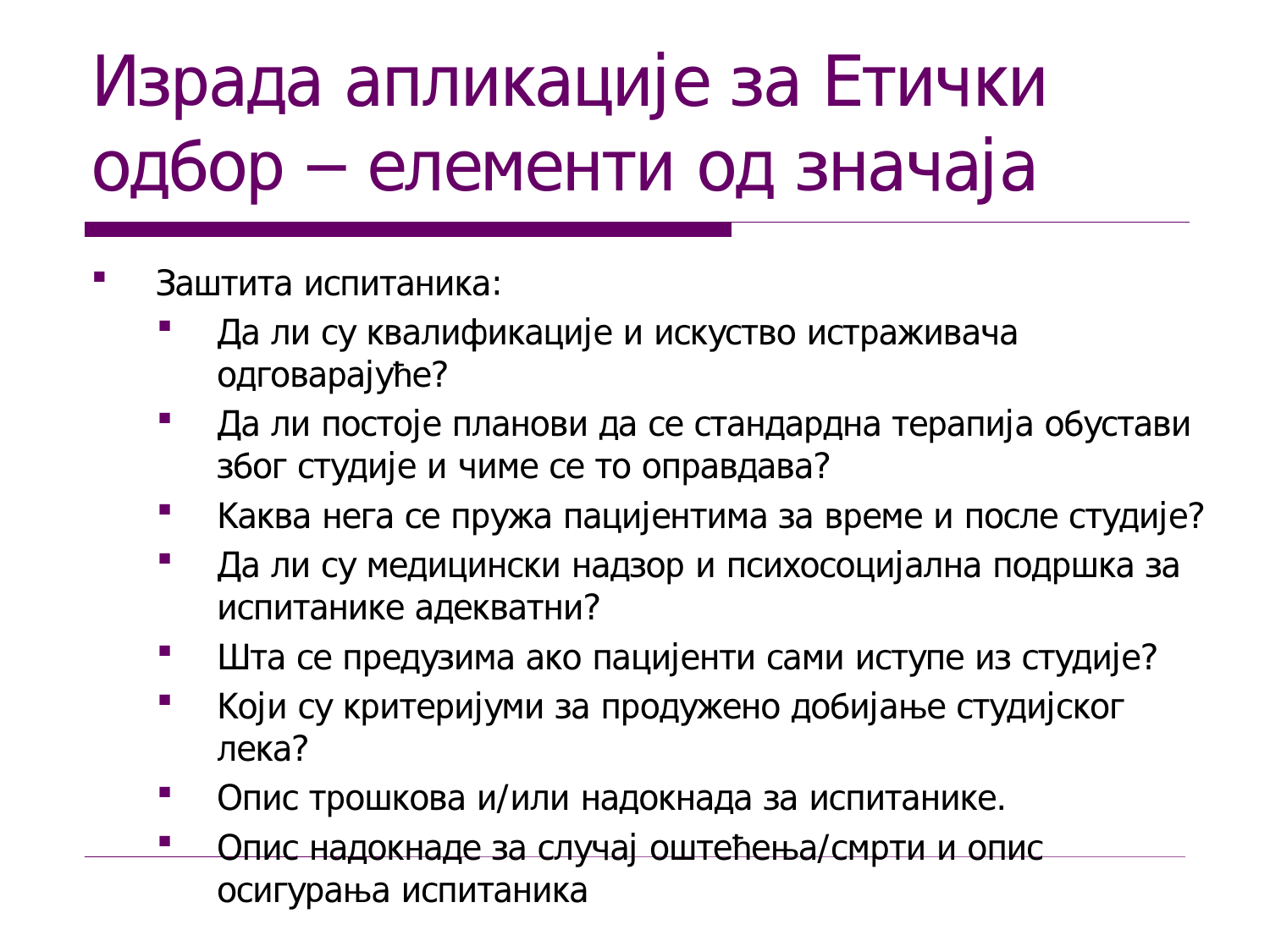

# Израда апликације за Етички одбор – елементи од значаја
Заштита испитаника:
Да ли су квалификације и искуство истраживача одговарајуће?
Да ли постоје планови да се стандардна терапија обустави због студије и чиме се то оправдава?
Каква нега се пружа пацијентима за време и после студије?
Да ли су медицински надзор и психосоцијална подршка за испитанике адекватни?
Шта се предузима ако пацијенти сами иступе из студије?
Који су критеријуми за продужено добијање студијског лека?
Опис трошкова и/или надокнада за испитанике.
Опис надокнаде за случај оштећења/смрти и опис осигурања испитаника